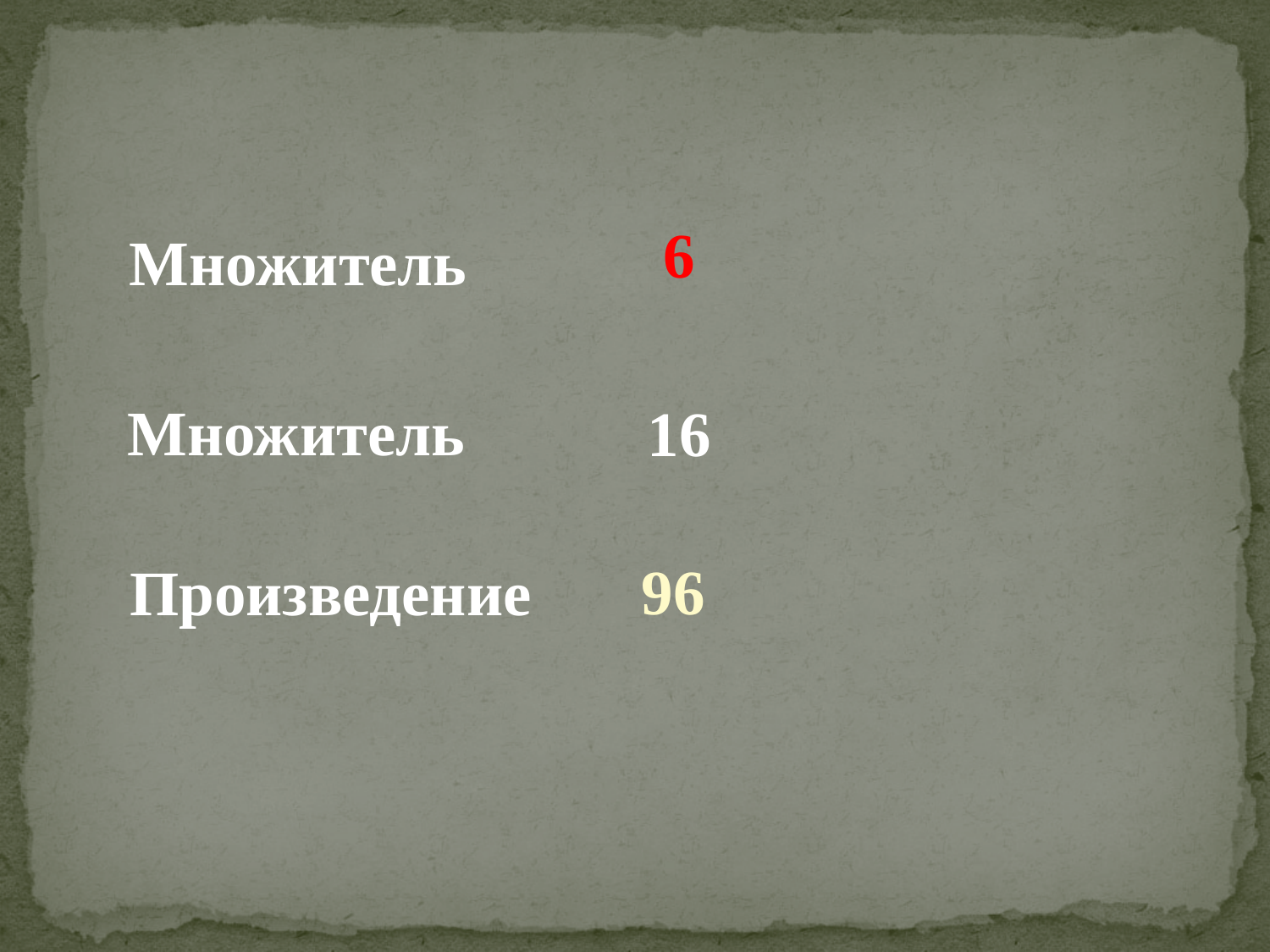

#
      6
Множитель
Множитель
     16
    96
Произведение